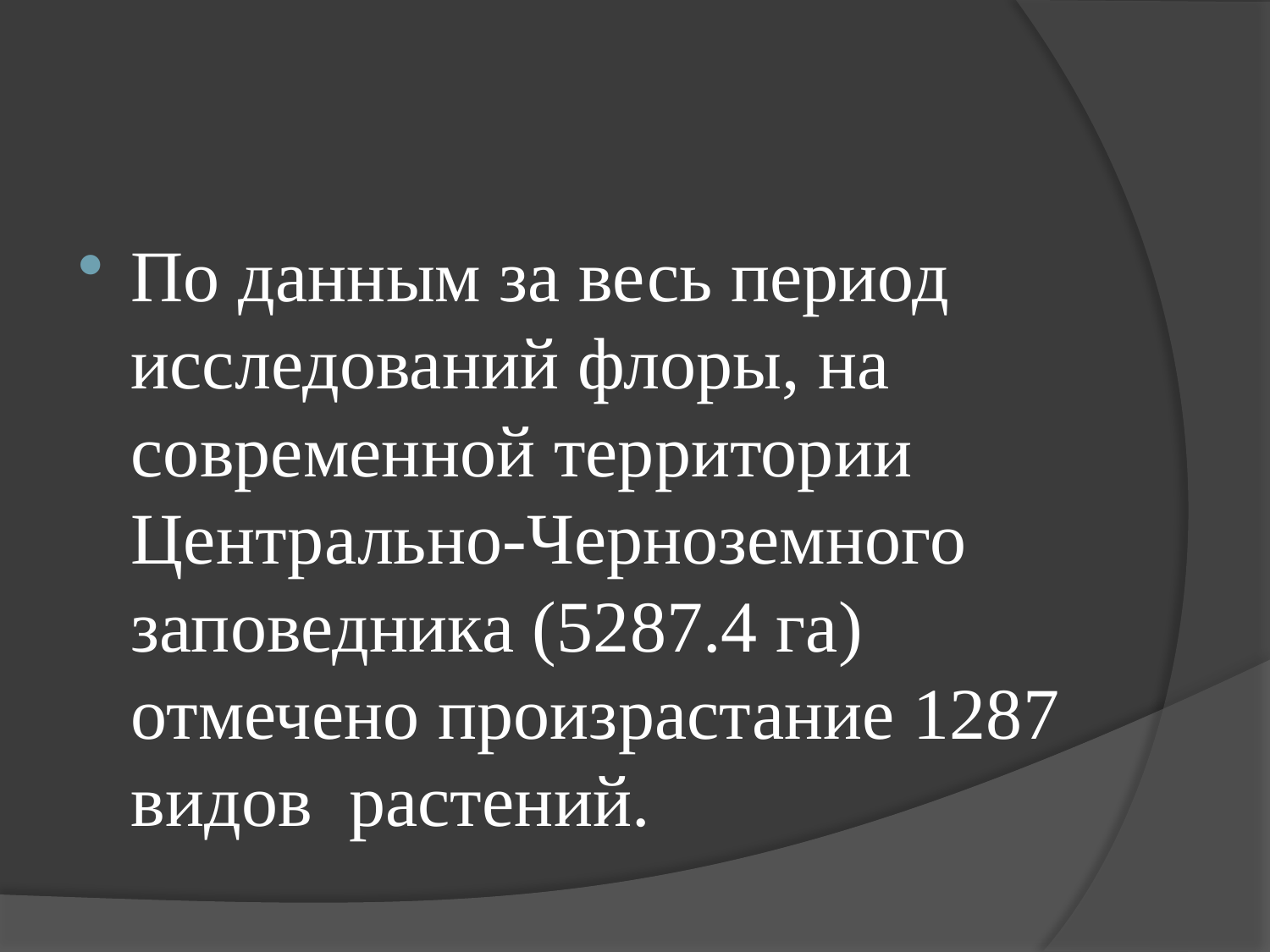

#
По данным за весь период исследований флоры, на современной территории Центрально-Черноземного заповедника (5287.4 га)  отмечено произрастание 1287 видов  растений.